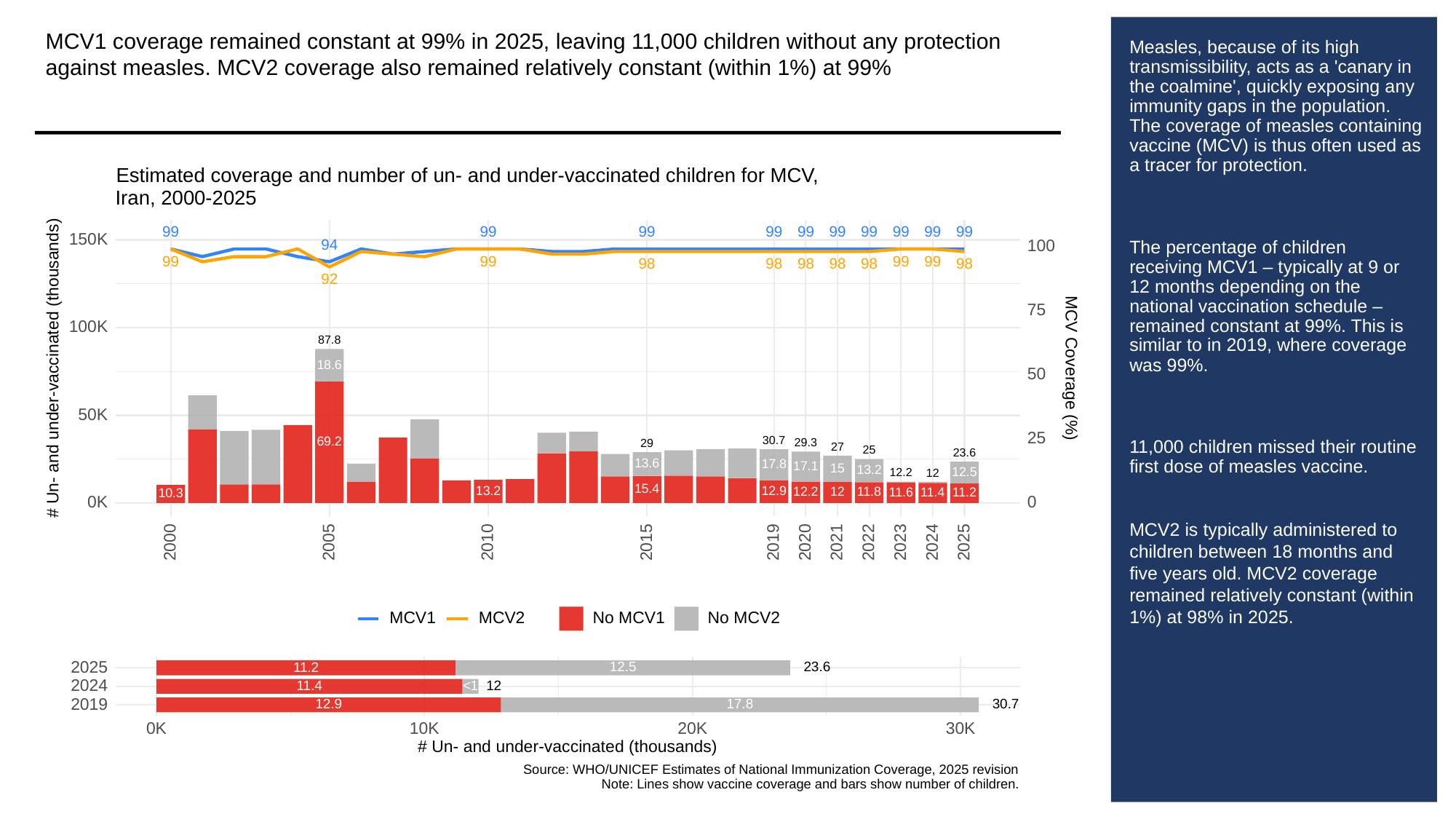

MCV1 coverage remained constant at 99% in 2025, leaving 11,000 children without any protection against measles. MCV2 coverage also remained relatively constant (within 1%) at 99%
# Measles, because of its high transmissibility, acts as a 'canary in the coalmine', quickly exposing any immunity gaps in the population. The coverage of measles containing vaccine (MCV) is thus often used as a tracer for protection.

The percentage of children receiving MCV1 – typically at 9 or 12 months depending on the national vaccination schedule – remained constant at 99%. This is similar to in 2019, where coverage was 99%.

11,000 children missed their routine first dose of measles vaccine.

MCV2 is typically administered to children between 18 months and five years old. MCV2 coverage remained relatively constant (within 1%) at 98% in 2025.

Estimated coverage and number of un- and under-vaccinated children for MCV,
Iran, 2000-2025

99
99
99
99
99
99
99
99
99
99
150K

94
100

99
99
99
99
98
98
98
98
98
98
92

75
100K

87.8

# Un- and under-vaccinated (thousands)
MCV Coverage (%)
18.6
50

50K

25

30.7
69.2

29.3
29
27
25

23.6

13.6
17.8

17.1

15
13.2
12.5
12.2
12

15.4

13.2
12.9
12.2
12
11.8
11.6
11.4
11.2
10.3
0K
0

2023
2000
2005
2010
2015
2019
2020
2021
2022
2024
2025

MCV1
MCV2
No MCV1
No MCV2

2025
23.6
12.5
11.2

2024
11.4
<1
12

2019
30.7
12.9
17.8

30K
0K
10K
20K
# Un- and under-vaccinated (thousands)
Source: WHO/UNICEF Estimates of National Immunization Coverage, 2025 revision
Note: Lines show vaccine coverage and bars show number of children.